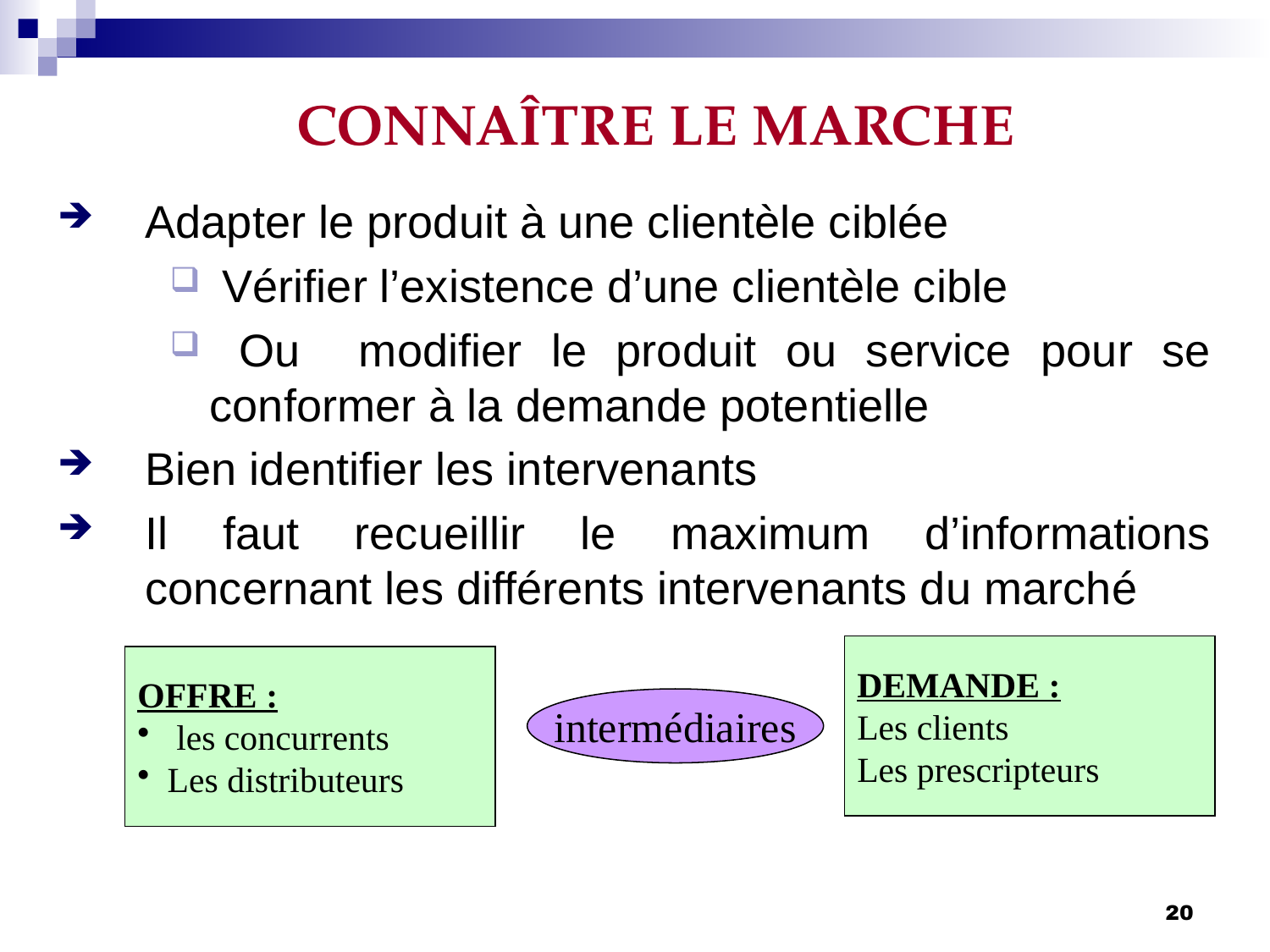

# CONNAÎTRE LE MARCHE
Adapter le produit à une clientèle ciblée
 Vérifier l’existence d’une clientèle cible
 Ou  modifier le produit ou service pour se conformer à la demande potentielle
Bien identifier les intervenants
Il faut recueillir le maximum d’informations concernant les différents intervenants du marché
DEMANDE :
Les clients
Les prescripteurs
OFFRE :
 les concurrents
Les distributeurs
intermédiaires
20